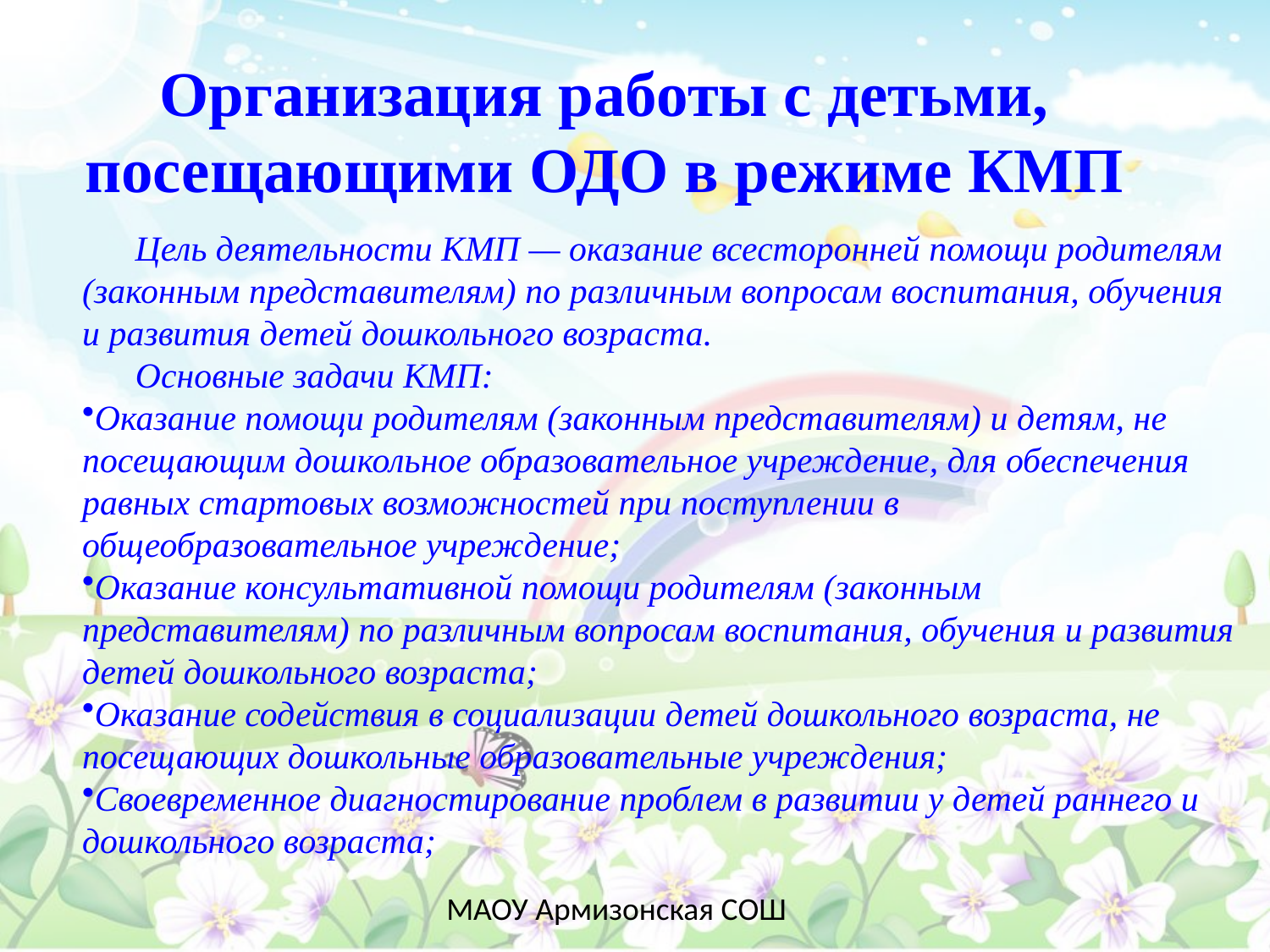

Организация работы с детьми, посещающими ОДО в режиме КМП
Цель деятельности КМП — оказание всесторонней помощи родителям (законным представителям) по различным вопросам воспитания, обучения и развития детей дошкольного возраста.
      Основные задачи КМП:
Оказание помощи родителям (законным представителям) и детям, не посещающим дошкольное образовательное учреждение, для обеспечения равных стартовых возможностей при поступлении в общеобразовательное учреждение;
Оказание консультативной помощи родителям (законным представителям) по различным вопросам воспитания, обучения и развития детей дошкольного возраста;
Оказание содействия в социализации детей дошкольного возраста, не посещающих дошкольные образовательные учреждения;
Своевременное диагностирование проблем в развитии у детей раннего и дошкольного возраста;

МАОУ Армизонская СОШ